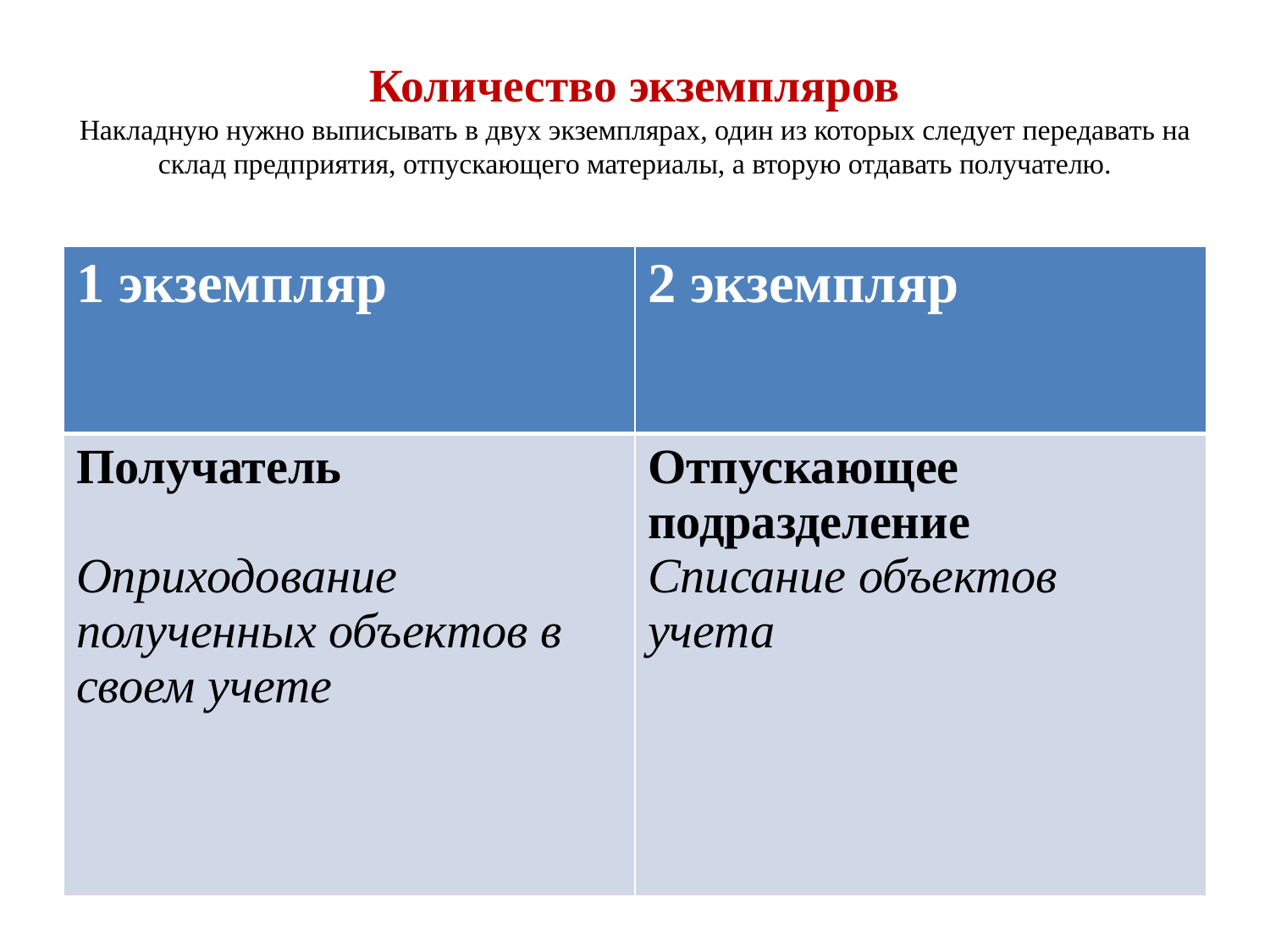

# Количество экземпляров Накладную нужно выписывать в двух экземплярах, один из которых следует передавать на склад предприятия, отпускающего материалы, а вторую отдавать получателю.
| 1 экземпляр | 2 экземпляр |
| --- | --- |
| Получатель Оприходование полученных объектов в своем учете | Отпускающее подразделение Списание объектов учета |